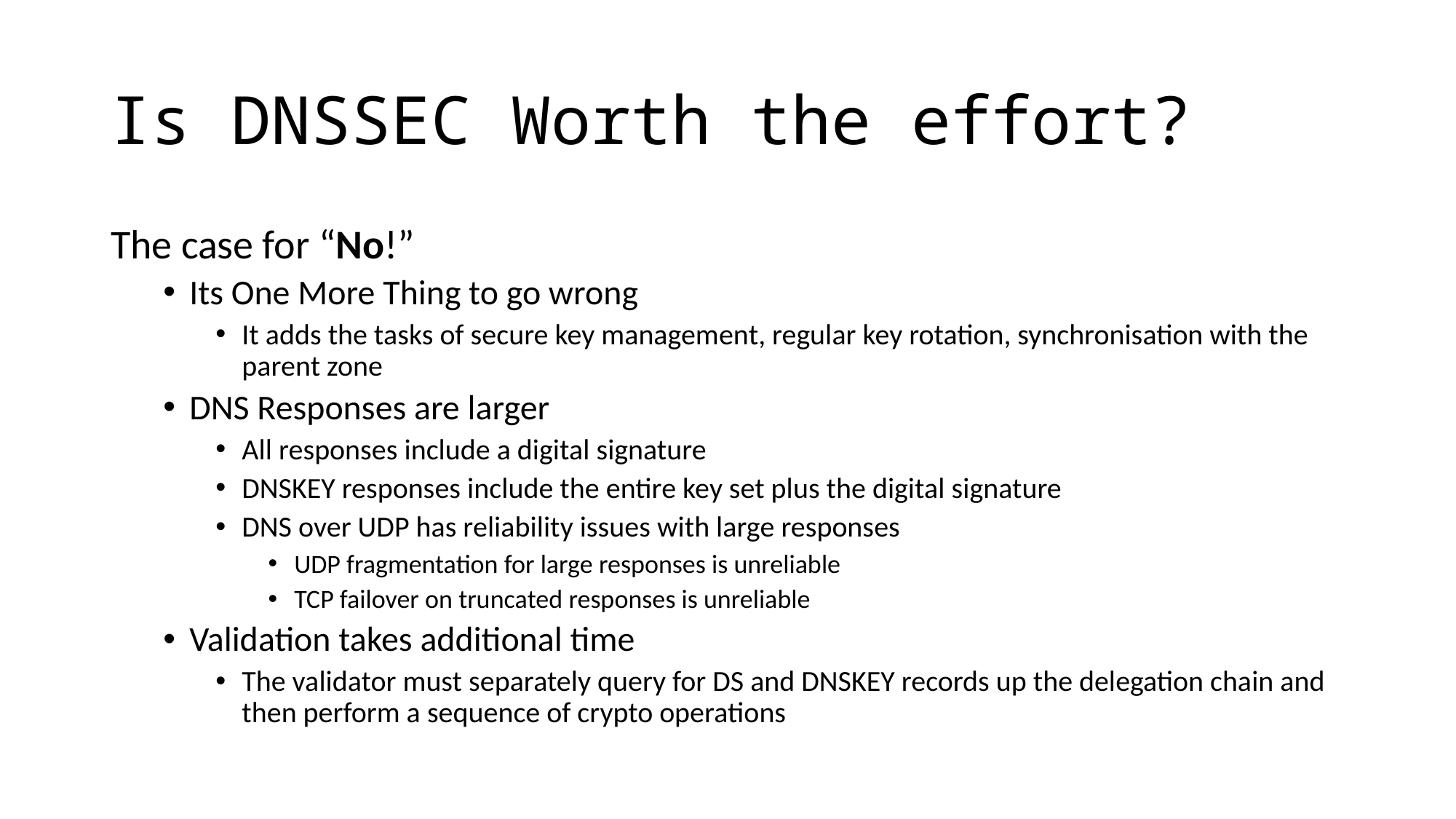

# Is DNSSEC Worth the effort?
The case for “No!”
Its One More Thing to go wrong
It adds the tasks of secure key management, regular key rotation, synchronisation with the parent zone
DNS Responses are larger
All responses include a digital signature
DNSKEY responses include the entire key set plus the digital signature
DNS over UDP has reliability issues with large responses
UDP fragmentation for large responses is unreliable
TCP failover on truncated responses is unreliable
Validation takes additional time
The validator must separately query for DS and DNSKEY records up the delegation chain and then perform a sequence of crypto operations